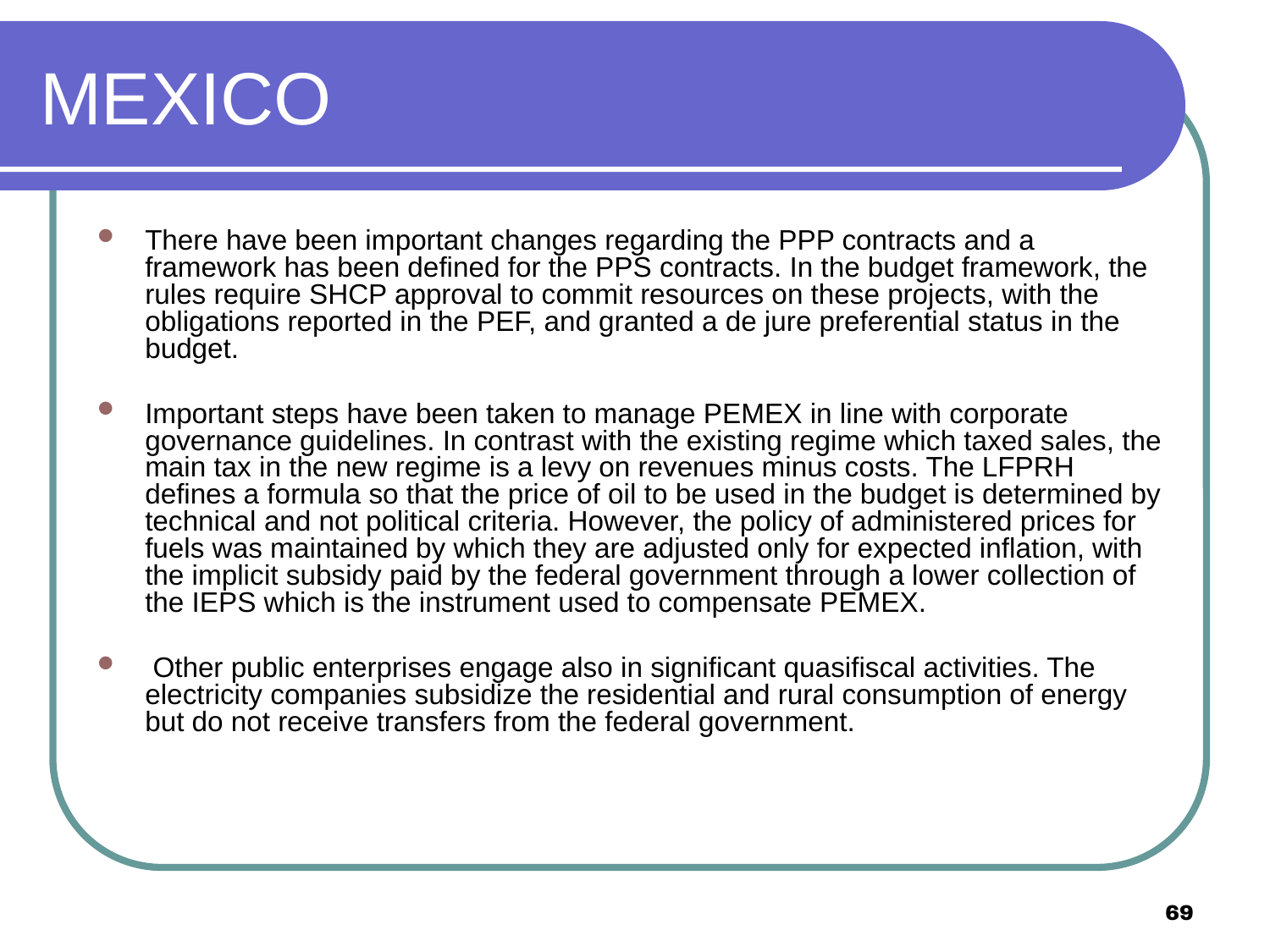

# MEXICO
There have been important changes regarding the PPP contracts and a framework has been defined for the PPS contracts. In the budget framework, the rules require SHCP approval to commit resources on these projects, with the obligations reported in the PEF, and granted a de jure preferential status in the budget.

Important steps have been taken to manage PEMEX in line with corporate governance guidelines. In contrast with the existing regime which taxed sales, the main tax in the new regime is a levy on revenues minus costs. The LFPRH defines a formula so that the price of oil to be used in the budget is determined by technical and not political criteria. However, the policy of administered prices for fuels was maintained by which they are adjusted only for expected inflation, with the implicit subsidy paid by the federal government through a lower collection of the IEPS which is the instrument used to compensate PEMEX.

 Other public enterprises engage also in significant quasifiscal activities. The electricity companies subsidize the residential and rural consumption of energy but do not receive transfers from the federal government.
69